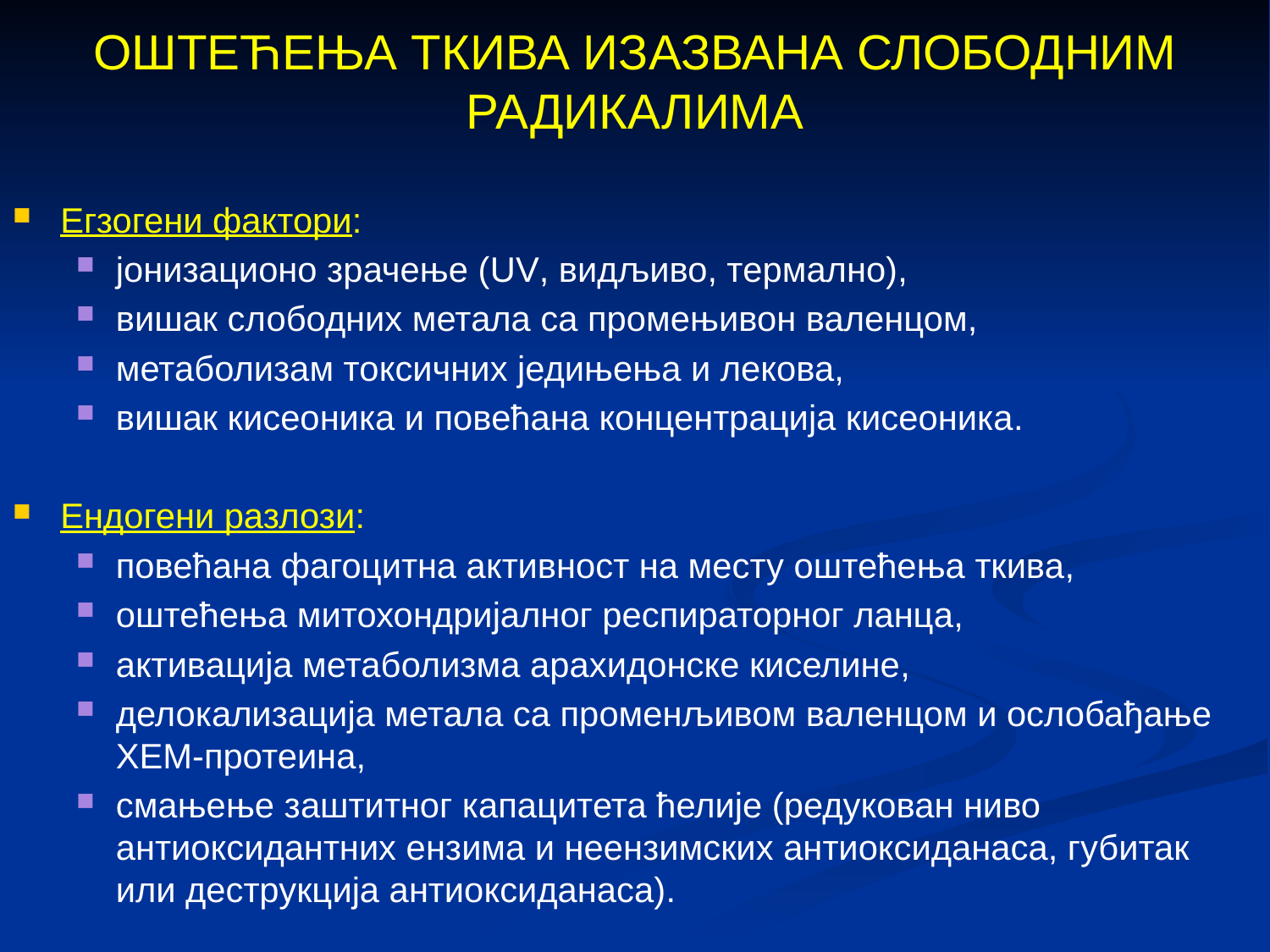

# ОШТЕЋЕЊА ТКИВА ИЗАЗВАНА СЛОБОДНИМ РАДИКАЛИМА
Егзогени фактори:
јонизационо зрачење (UV, видљиво, термално),
вишак слободних метала са промењивон валенцом,
метаболизам токсичних једињења и лекова,
вишак кисеоника и повећана концентрација кисеоника.

Ендогени разлози:
повећана фагоцитна активност на месту оштећења ткива,
оштећења митохондријалног респираторног ланца,
активација метаболизма арахидонске киселине,
делокализација метала са променљивом валенцом и ослобађање ХЕМ-протеина,
смањење заштитног капацитета ћелије (редукован ниво антиоксидантних ензима и неензимских антиоксиданаса, губитак или деструкција антиоксиданаса).